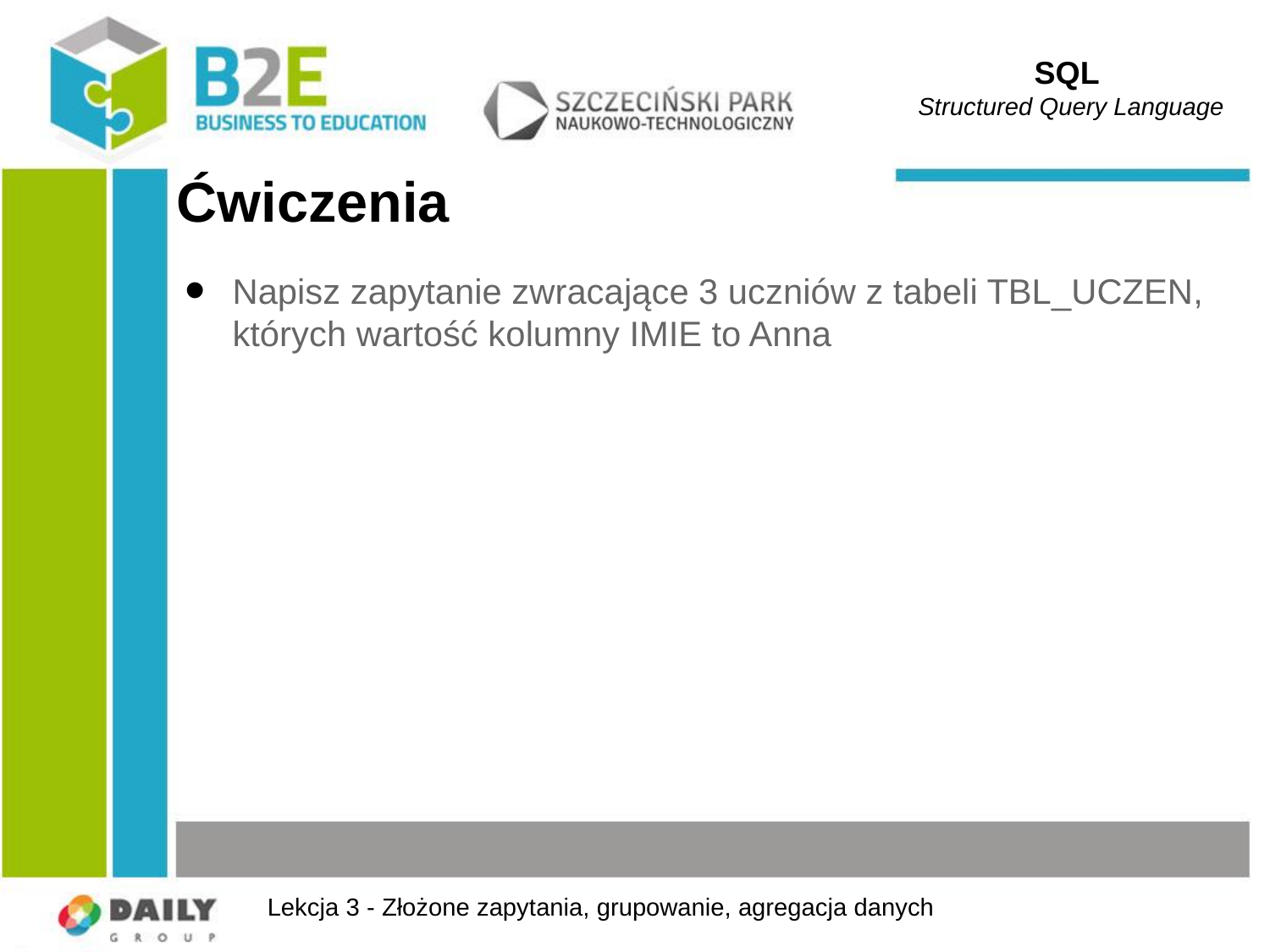

SQL
Structured Query Language
# Ćwiczenia
Napisz zapytanie zwracające 3 uczniów z tabeli TBL_UCZEN, których wartość kolumny IMIE to Anna
Lekcja 3 - Złożone zapytania, grupowanie, agregacja danych